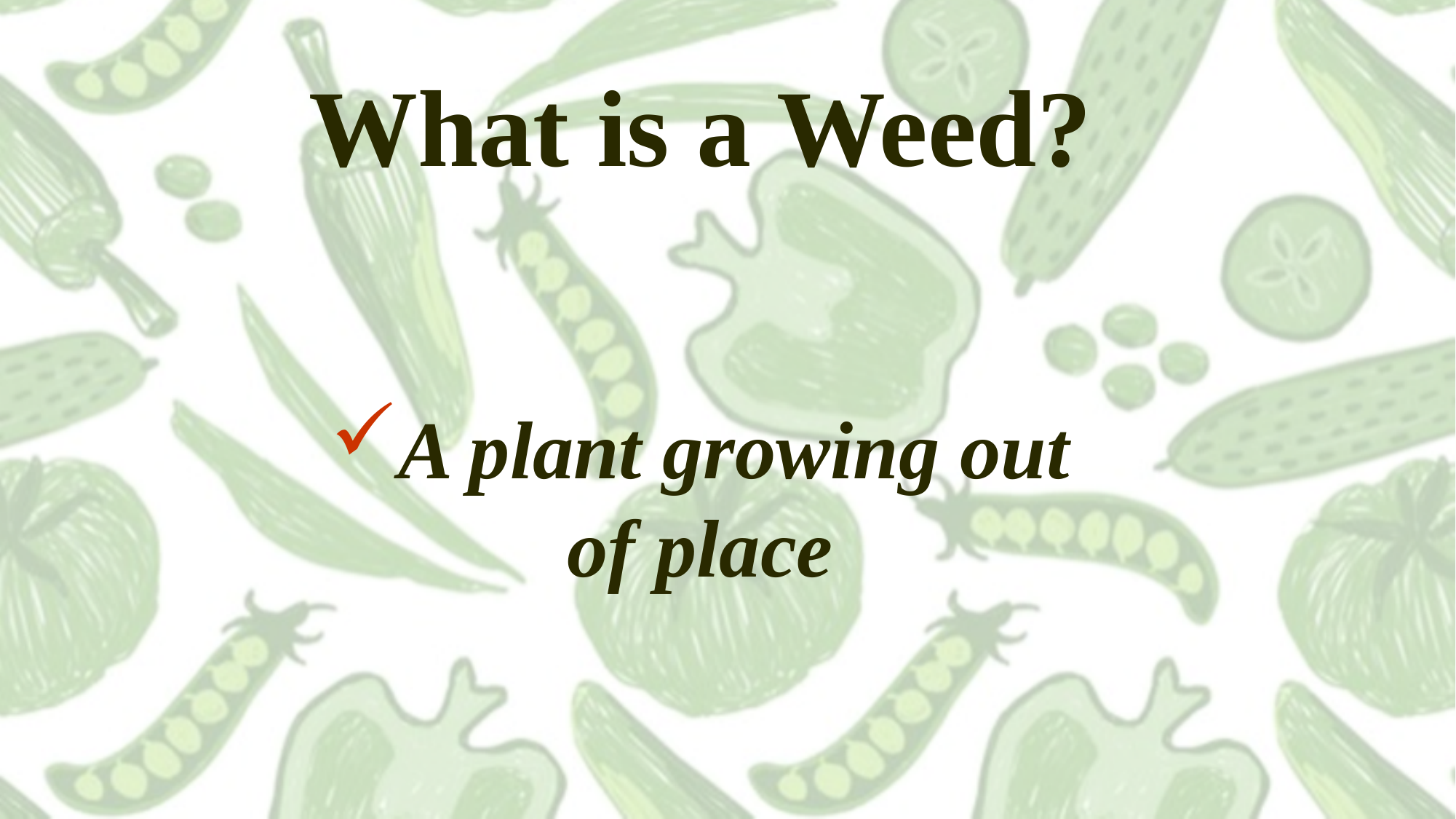

# What is a Weed?
A plant growing out of place